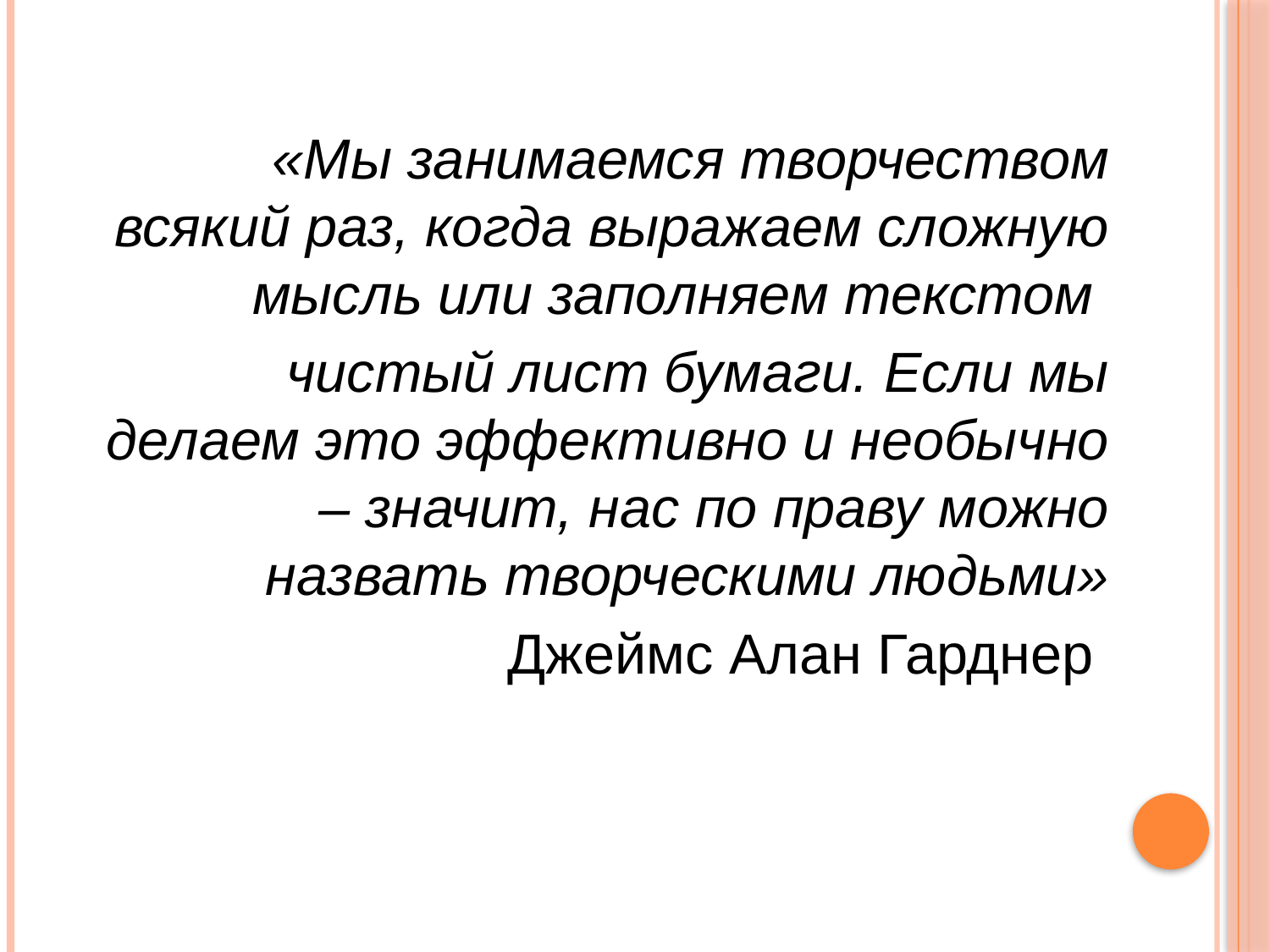

#
«Мы занимаемся творчеством всякий раз, когда выражаем сложную мысль или заполняем текстом
чистый лист бумаги. Если мы делаем это эффективно и необычно – значит, нас по праву можно назвать творческими людьми»
Джеймс Алан Гарднер